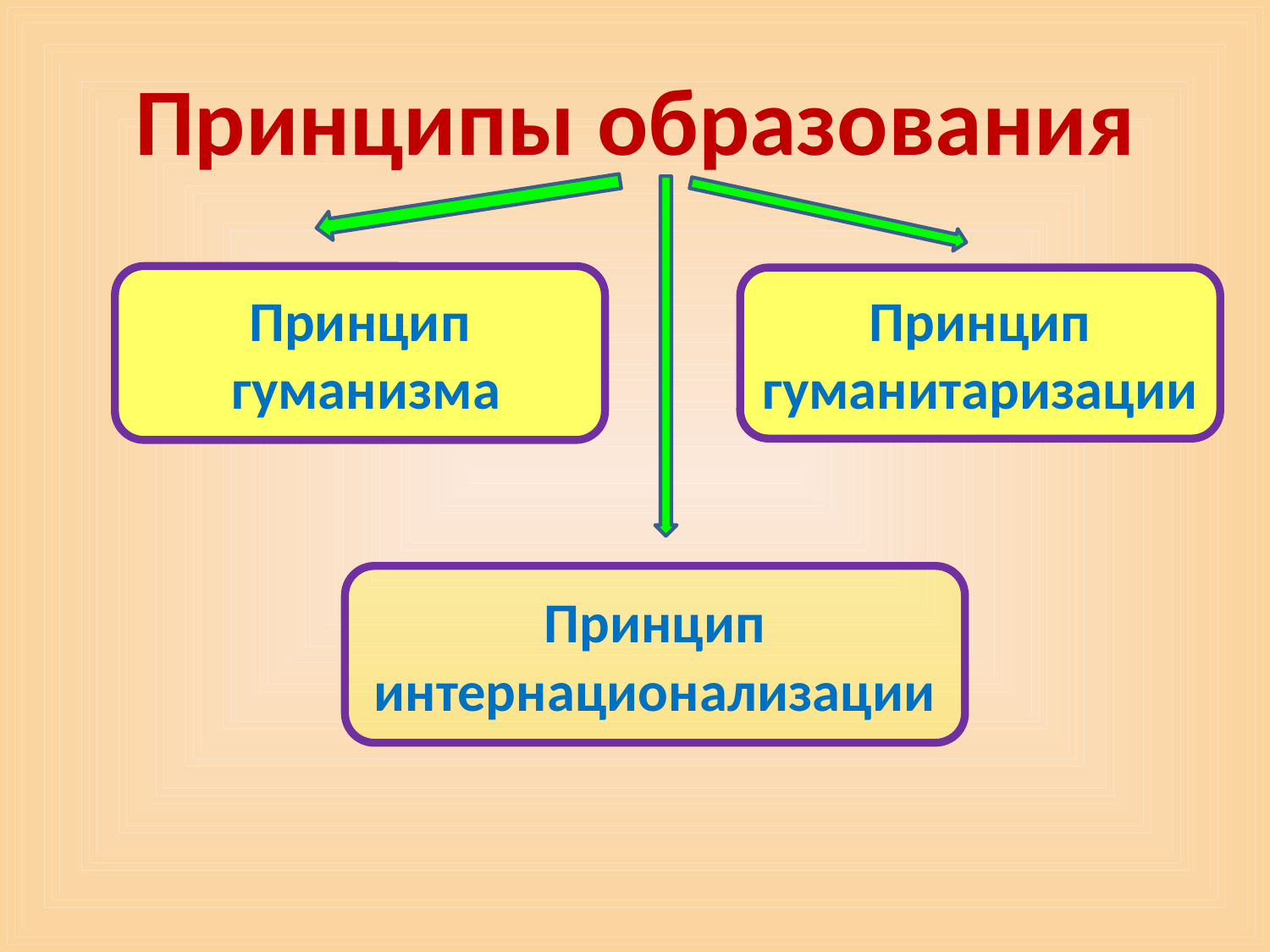

# Принципы образования

Принцип
 гуманизма
Принцип гуманитаризации
Принцип интернационализации